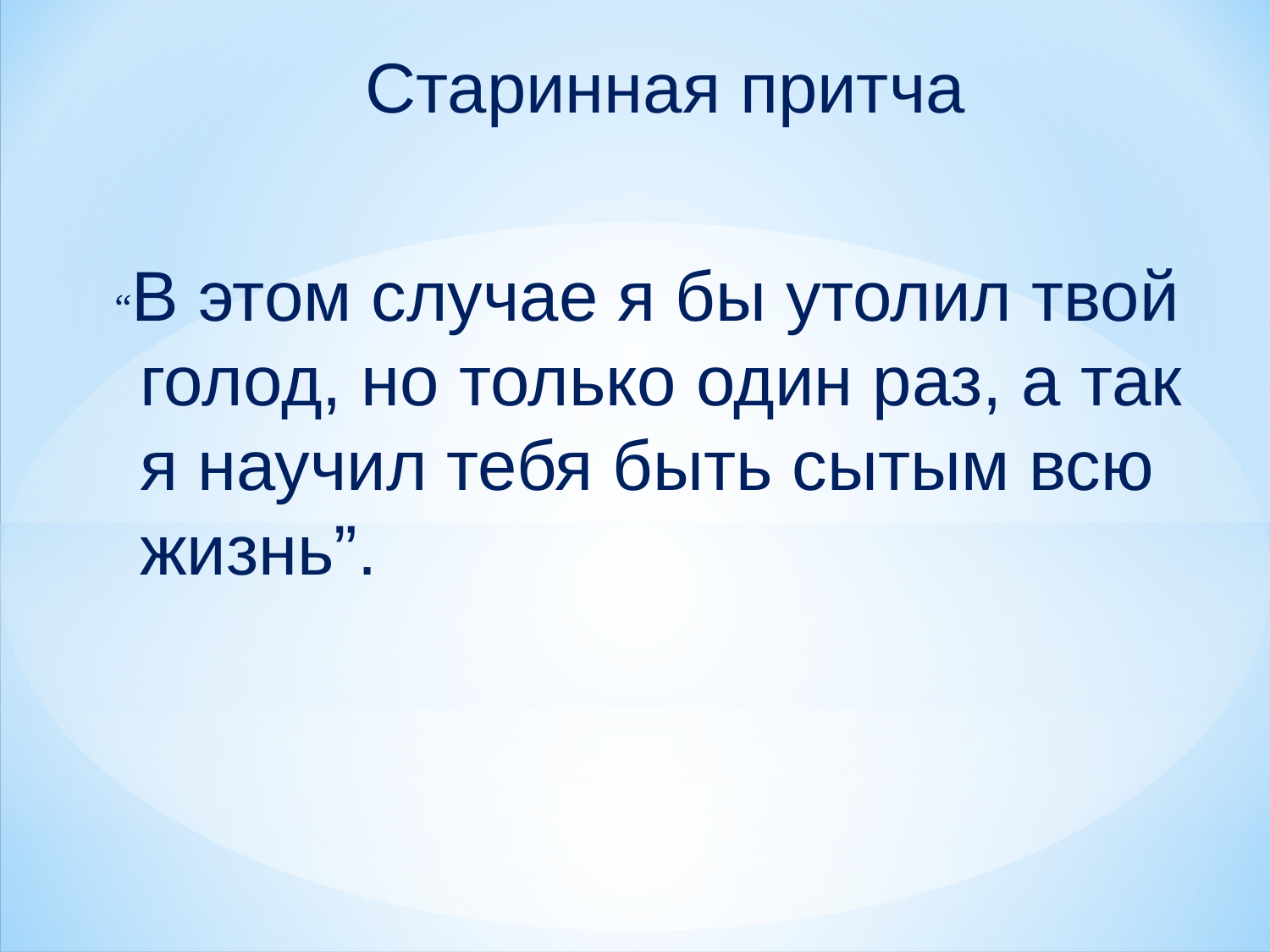

Старинная притча

“В этом случае я бы утолил твой голод, но только один раз, а так я научил тебя быть сытым всю жизнь”.